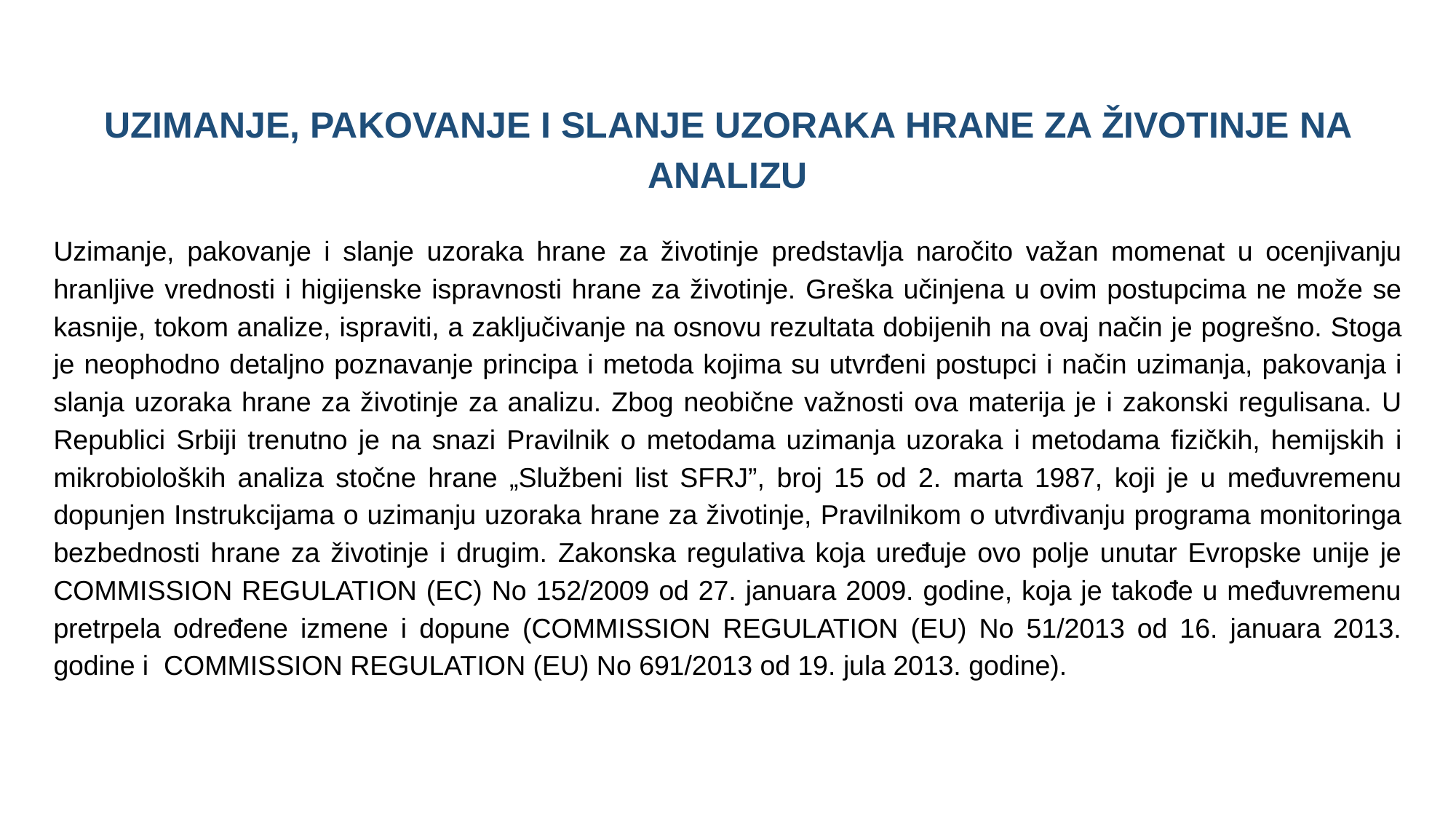

UZIMANJE, PAKOVANJE I SLANJE UZORAKA HRANE ZA ŽIVOTINJE NA ANALIZU

Uzimanje, pakovanje i slanje uzoraka hrane za životinje predstavlja naročito važan momenat u ocenjivanju hranljive vrednosti i higijenske ispravnosti hrane za životinje. Greška učinjena u ovim postupcima ne može se kasnije, tokom analize, ispraviti, a zaključivanje na osnovu rezultata dobi­jenih na ovaj način je pogrešno. Stoga je neophodno detaljno poznavanje principa i metoda kojima su utvrđeni postupci i način uzimanja, pakovanja i slanja uzoraka hrane za životinje za analizu. Zbog neobične važnosti ova materija je i zakonski regulisana. U Republici Srbiji trenutno je na snazi Pravilnik o metodama uzimanja uzoraka i metodama fizičkih, hemijskih i mikrobioloških analiza stočne hrane „Službeni list SFRJ”, broj 15 od 2. marta 1987, koji je u međuvremenu dopunjen Instrukcijama o uzimanju uzoraka hrane za životinje, Pravilnikom o utvrđivanju programa monitoringa bezbednosti hrane za životinje i drugim. Zakonska regulativa koja uređuje ovo polje unutar Evropske unije je COMMISSION REGULATION (EC) No 152/2009 od 27. januara 2009. godine, koja je takođe u međuvremenu pretrpela određene izmene i dopune (COMMISSION REGULATION (EU) No 51/2013 od 16. januara 2013. godine i  COMMISSION REGULATION (EU) No 691/2013 od 19. jula 2013. godine).